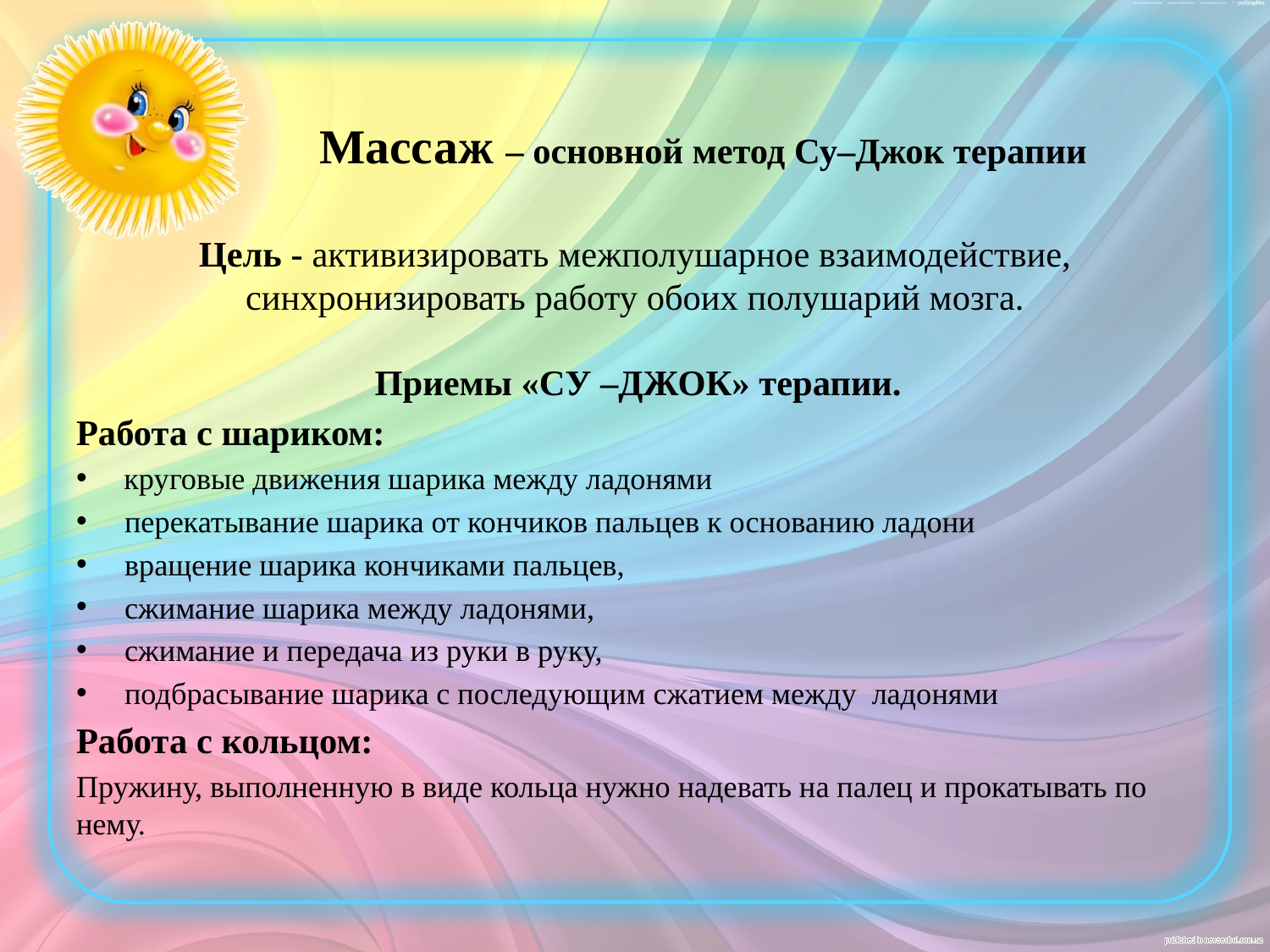

#

               Массаж – основной метод Су–Джок терапии

Цель - активизировать межполушарное взаимодействие, синхронизировать работу обоих полушарий мозга.

 Приемы «СУ –ДЖОК» терапии.
Работа с шариком:
 круговые движения шарика между ладонями
 перекатывание шарика от кончиков пальцев к основанию ладони
 вращение шарика кончиками пальцев,
 сжимание шарика между ладонями,
 сжимание и передача из руки в руку,
 подбрасывание шарика с последующим сжатием между  ладонями
Работа с кольцом:
Пружину, выполненную в виде кольца нужно надевать на палец и прокатывать по нему.